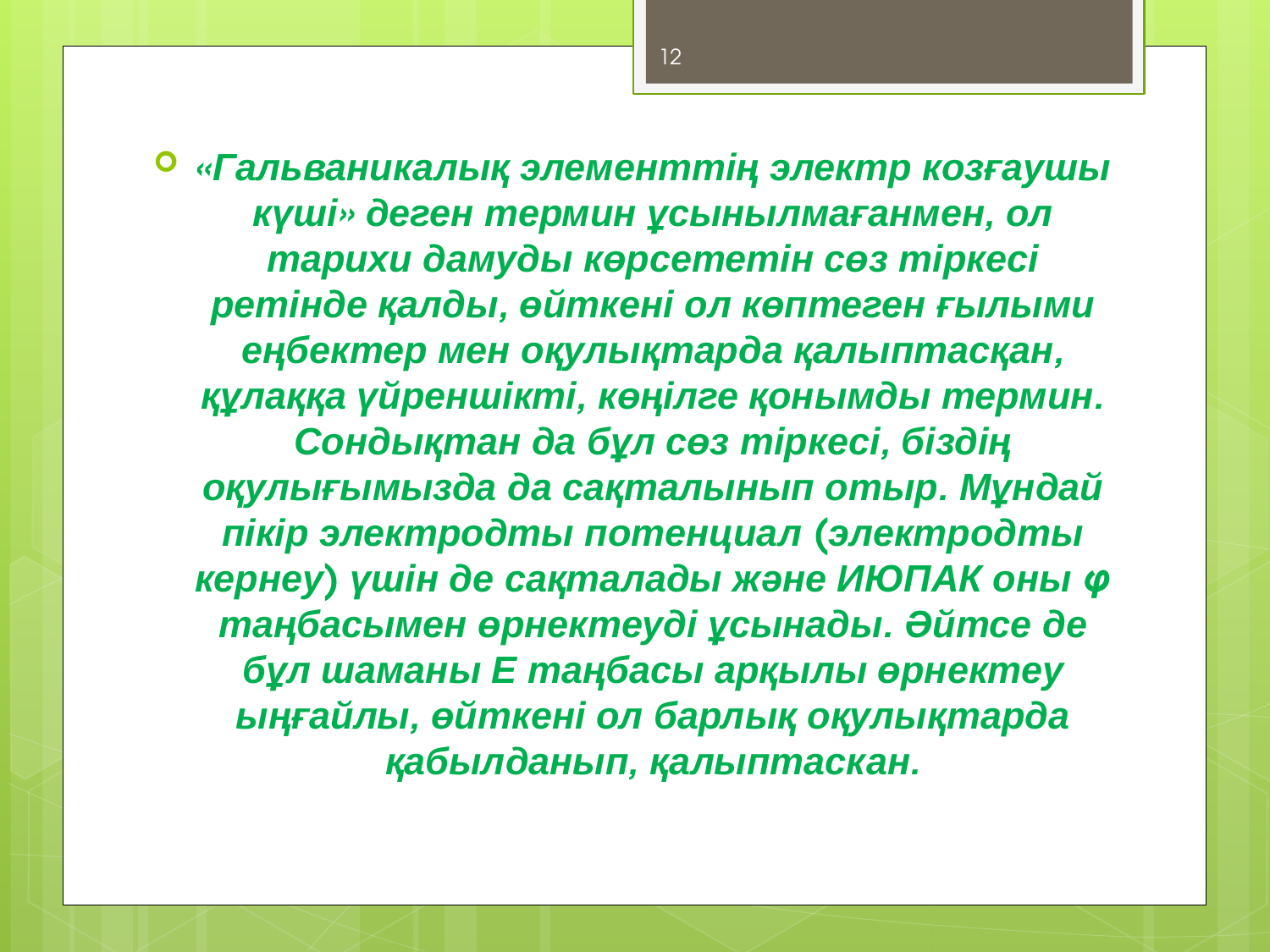

12
«Гальваникалық элементтің электр козғаушы күші» деген термин ұсынылмағанмен, ол тарихи дамуды көрсететін сөз тіркесі ретінде қалды, өйткені ол көптеген ғылыми еңбектер мен оқулықтарда қалыптасқан, құлаққа үйреншікті, көңілге қонымды термин. Сондықтан да бұл сөз тіркесі, біздің оқулығымызда да сақталынып отыр. Мұндай пікір электродты потенциал (электродты кернеу) үшін де сақталады және ИЮПАК оны φ таңбасымен өрнектеуді ұсынады. Әйтсе де бұл шаманы Е таңбасы арқылы өрнектеу ыңғайлы, өйткені ол барлық оқулықтарда қабылданып, қалыптаскан.